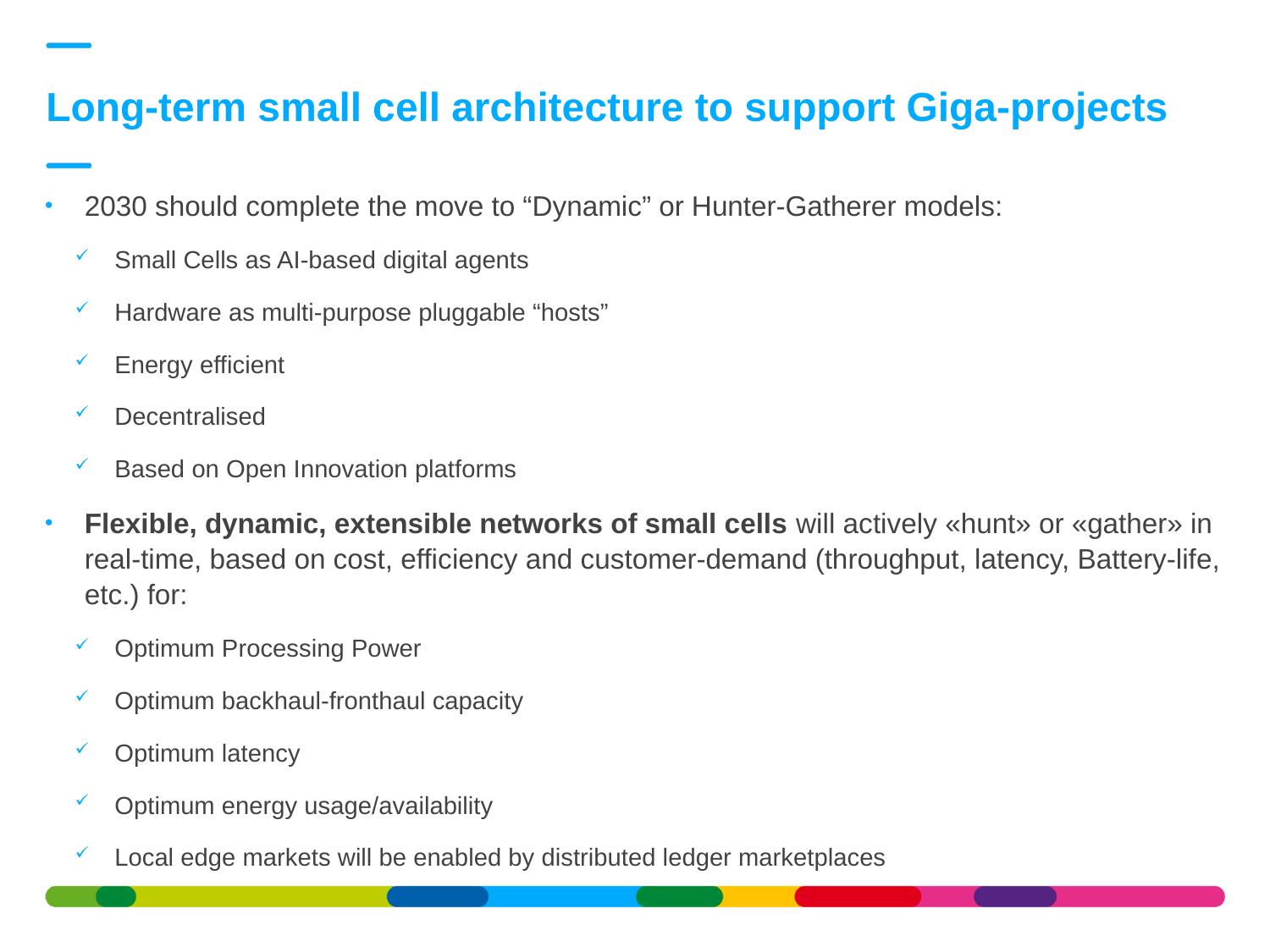

Long-term small cell architecture to support Giga-projects
2030 should complete the move to “Dynamic” or Hunter-Gatherer models:
Small Cells as AI-based digital agents
Hardware as multi-purpose pluggable “hosts”
Energy efficient
Decentralised
Based on Open Innovation platforms
Flexible, dynamic, extensible networks of small cells will actively «hunt» or «gather» in real-time, based on cost, efficiency and customer-demand (throughput, latency, Battery-life, etc.) for:
Optimum Processing Power
Optimum backhaul-fronthaul capacity
Optimum latency
Optimum energy usage/availability
Local edge markets will be enabled by distributed ledger marketplaces